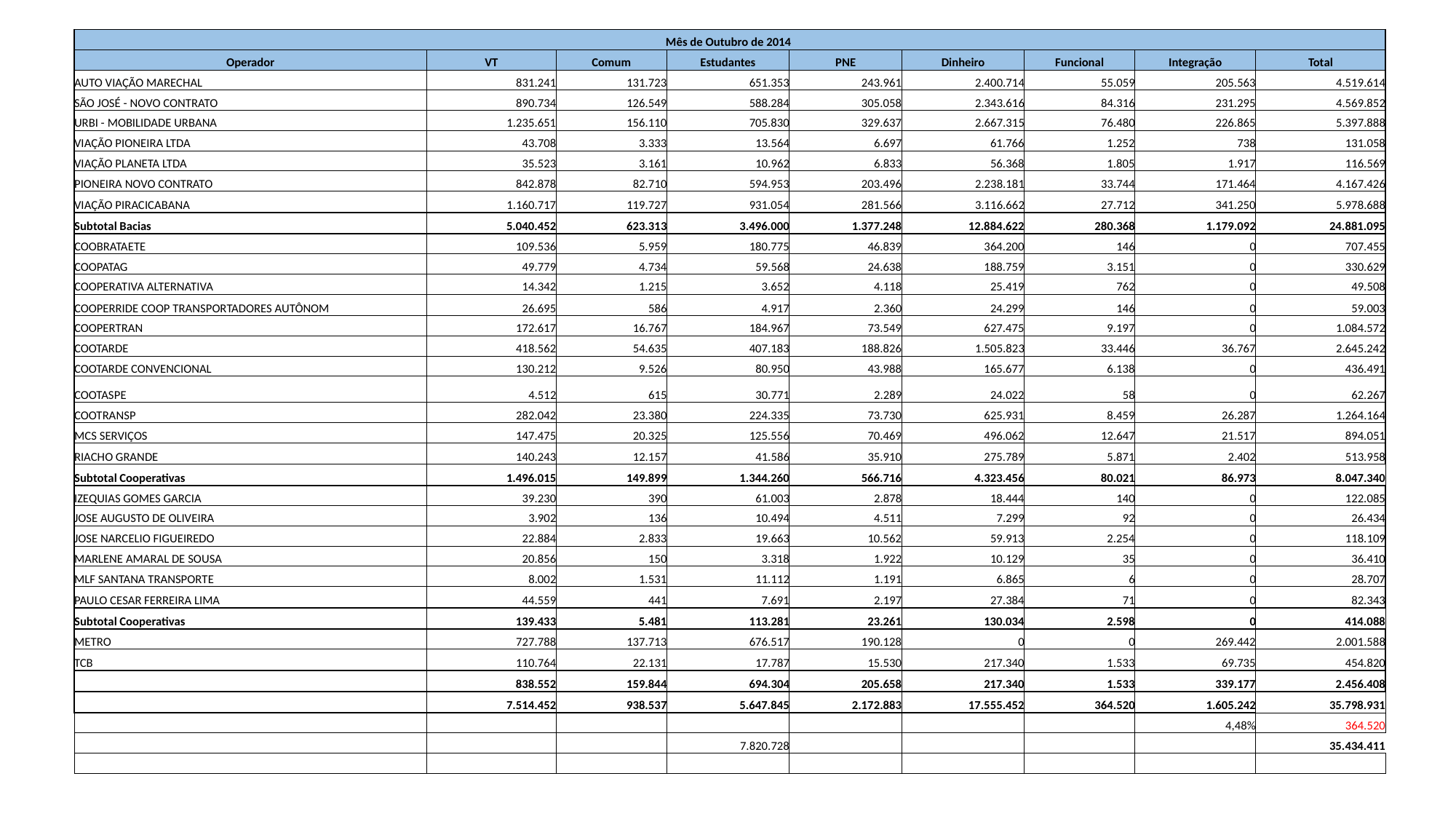

| Mês de Outubro de 2014 |  |  |  |  |  |  |  |  |
| --- | --- | --- | --- | --- | --- | --- | --- | --- |
| Operador | VT | Comum | Estudantes | PNE | Dinheiro | Funcional | Integração | Total |
| AUTO VIAÇÃO MARECHAL | 831.241 | 131.723 | 651.353 | 243.961 | 2.400.714 | 55.059 | 205.563 | 4.519.614 |
| SÃO JOSÉ - NOVO CONTRATO | 890.734 | 126.549 | 588.284 | 305.058 | 2.343.616 | 84.316 | 231.295 | 4.569.852 |
| URBI - MOBILIDADE URBANA | 1.235.651 | 156.110 | 705.830 | 329.637 | 2.667.315 | 76.480 | 226.865 | 5.397.888 |
| VIAÇÃO PIONEIRA LTDA | 43.708 | 3.333 | 13.564 | 6.697 | 61.766 | 1.252 | 738 | 131.058 |
| VIAÇÃO PLANETA LTDA | 35.523 | 3.161 | 10.962 | 6.833 | 56.368 | 1.805 | 1.917 | 116.569 |
| PIONEIRA NOVO CONTRATO | 842.878 | 82.710 | 594.953 | 203.496 | 2.238.181 | 33.744 | 171.464 | 4.167.426 |
| VIAÇÃO PIRACICABANA | 1.160.717 | 119.727 | 931.054 | 281.566 | 3.116.662 | 27.712 | 341.250 | 5.978.688 |
| Subtotal Bacias | 5.040.452 | 623.313 | 3.496.000 | 1.377.248 | 12.884.622 | 280.368 | 1.179.092 | 24.881.095 |
| COOBRATAETE | 109.536 | 5.959 | 180.775 | 46.839 | 364.200 | 146 | 0 | 707.455 |
| COOPATAG | 49.779 | 4.734 | 59.568 | 24.638 | 188.759 | 3.151 | 0 | 330.629 |
| COOPERATIVA ALTERNATIVA | 14.342 | 1.215 | 3.652 | 4.118 | 25.419 | 762 | 0 | 49.508 |
| COOPERRIDE COOP TRANSPORTADORES AUTÔNOM | 26.695 | 586 | 4.917 | 2.360 | 24.299 | 146 | 0 | 59.003 |
| COOPERTRAN | 172.617 | 16.767 | 184.967 | 73.549 | 627.475 | 9.197 | 0 | 1.084.572 |
| COOTARDE | 418.562 | 54.635 | 407.183 | 188.826 | 1.505.823 | 33.446 | 36.767 | 2.645.242 |
| COOTARDE CONVENCIONAL | 130.212 | 9.526 | 80.950 | 43.988 | 165.677 | 6.138 | 0 | 436.491 |
| COOTASPE | 4.512 | 615 | 30.771 | 2.289 | 24.022 | 58 | 0 | 62.267 |
| COOTRANSP | 282.042 | 23.380 | 224.335 | 73.730 | 625.931 | 8.459 | 26.287 | 1.264.164 |
| MCS SERVIÇOS | 147.475 | 20.325 | 125.556 | 70.469 | 496.062 | 12.647 | 21.517 | 894.051 |
| RIACHO GRANDE | 140.243 | 12.157 | 41.586 | 35.910 | 275.789 | 5.871 | 2.402 | 513.958 |
| Subtotal Cooperativas | 1.496.015 | 149.899 | 1.344.260 | 566.716 | 4.323.456 | 80.021 | 86.973 | 8.047.340 |
| IZEQUIAS GOMES GARCIA | 39.230 | 390 | 61.003 | 2.878 | 18.444 | 140 | 0 | 122.085 |
| JOSE AUGUSTO DE OLIVEIRA | 3.902 | 136 | 10.494 | 4.511 | 7.299 | 92 | 0 | 26.434 |
| JOSE NARCELIO FIGUEIREDO | 22.884 | 2.833 | 19.663 | 10.562 | 59.913 | 2.254 | 0 | 118.109 |
| MARLENE AMARAL DE SOUSA | 20.856 | 150 | 3.318 | 1.922 | 10.129 | 35 | 0 | 36.410 |
| MLF SANTANA TRANSPORTE | 8.002 | 1.531 | 11.112 | 1.191 | 6.865 | 6 | 0 | 28.707 |
| PAULO CESAR FERREIRA LIMA | 44.559 | 441 | 7.691 | 2.197 | 27.384 | 71 | 0 | 82.343 |
| Subtotal Cooperativas | 139.433 | 5.481 | 113.281 | 23.261 | 130.034 | 2.598 | 0 | 414.088 |
| METRO | 727.788 | 137.713 | 676.517 | 190.128 | 0 | 0 | 269.442 | 2.001.588 |
| TCB | 110.764 | 22.131 | 17.787 | 15.530 | 217.340 | 1.533 | 69.735 | 454.820 |
|  | 838.552 | 159.844 | 694.304 | 205.658 | 217.340 | 1.533 | 339.177 | 2.456.408 |
|  | 7.514.452 | 938.537 | 5.647.845 | 2.172.883 | 17.555.452 | 364.520 | 1.605.242 | 35.798.931 |
|  |  |  |  |  |  |  | 4,48% | 364.520 |
|  |  |  | 7.820.728 |  |  |  |  | 35.434.411 |
|  |  |  |  |  |  |  |  |  |